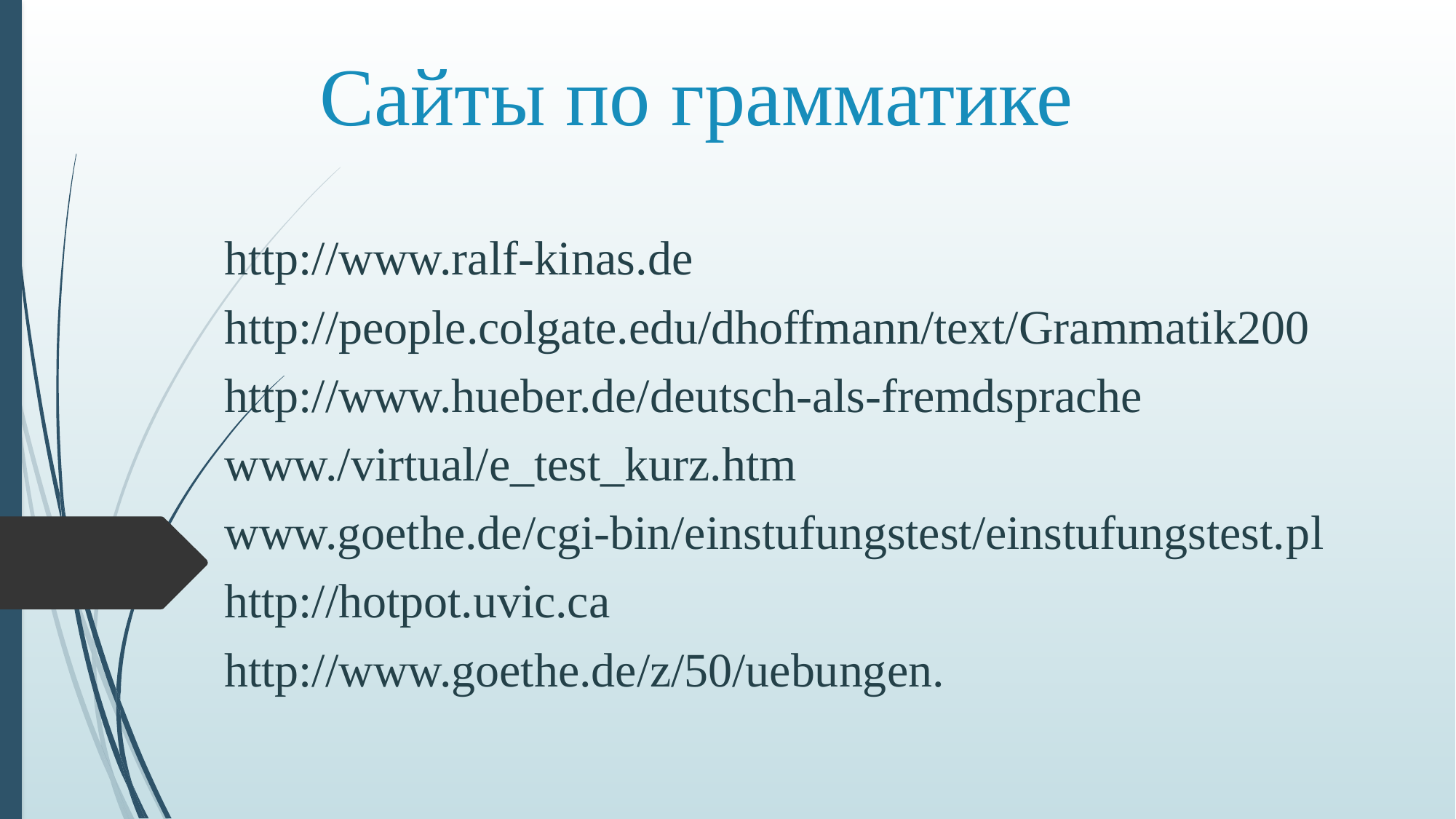

# Сайты по грамматике
http://www.ralf-kinas.de
http://people.colgate.edu/dhoffmann/text/Grammatik200
http://www.hueber.de/deutsch-als-fremdsprache
www./virtual/e_test_kurz.htm
www.goethe.de/cgi-bin/einstufungstest/einstufungstest.pl
http://hotpot.uvic.ca
http://www.goethe.de/z/50/uebungen.